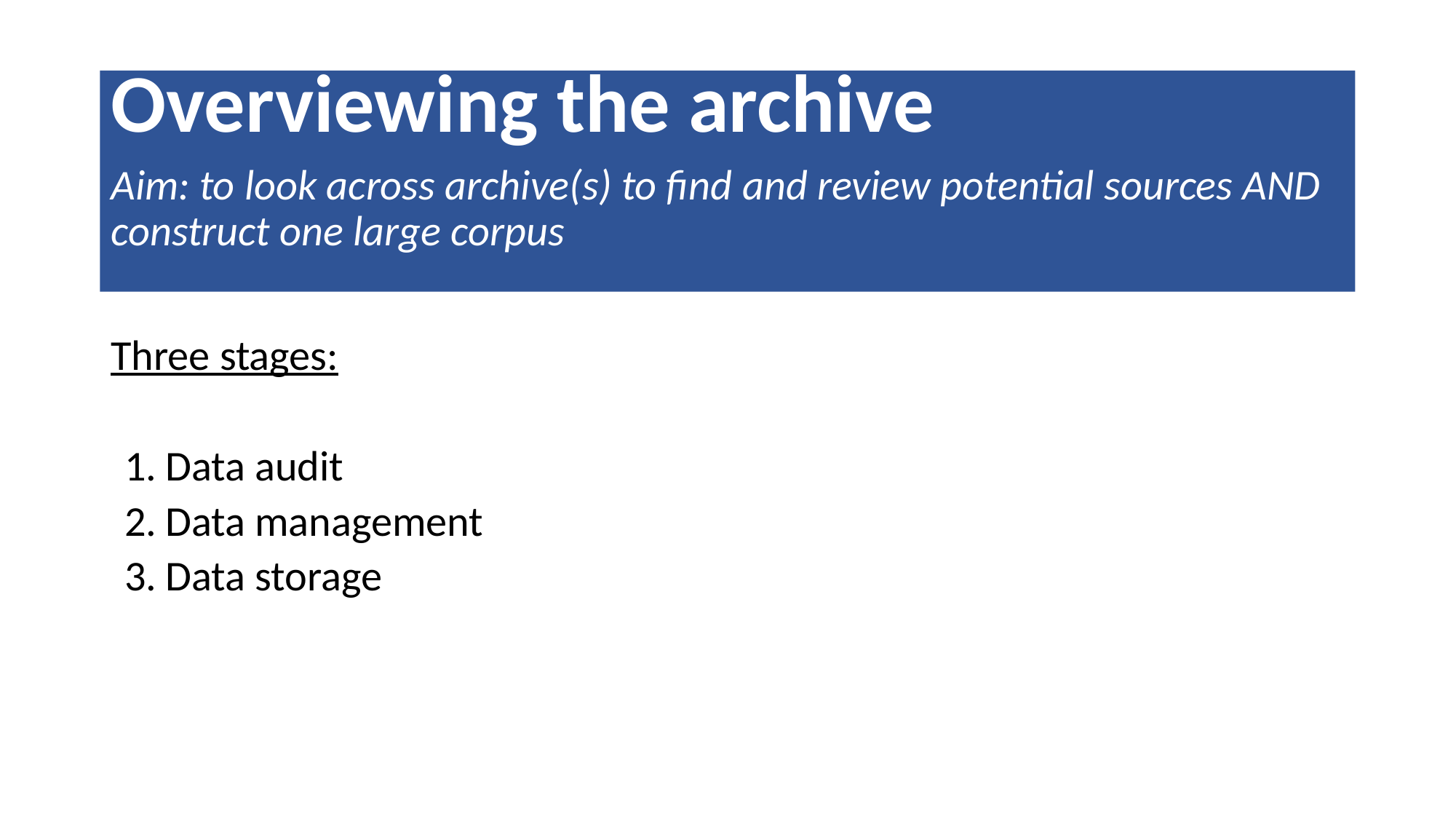

# Overviewing the archive Aim: to look across archive(s) to find and review potential sources AND construct one large corpus

Three stages:

Data audit
Data management
Data storage